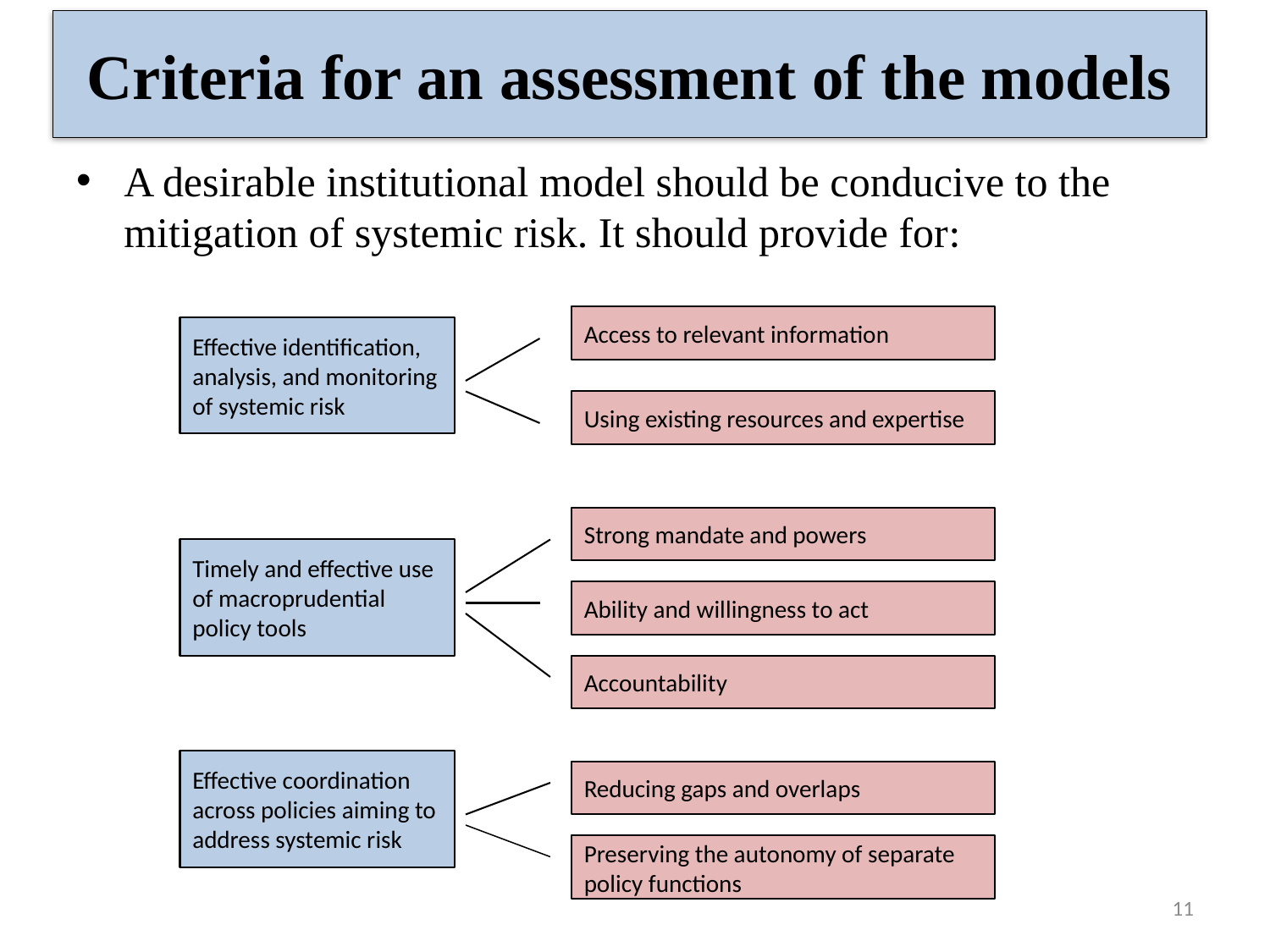

# Criteria for an assessment of the models
A desirable institutional model should be conducive to the mitigation of systemic risk. It should provide for:

Access to relevant information
Effective identification, analysis, and monitoring of systemic risk
Using existing resources and expertise
Strong mandate and powers
Timely and effective use  of macroprudential policy tools
Ability and willingness to act
Accountability
Effective coordination across policies aiming to address systemic risk
Reducing gaps and overlaps
Preserving the autonomy of separate policy functions
11